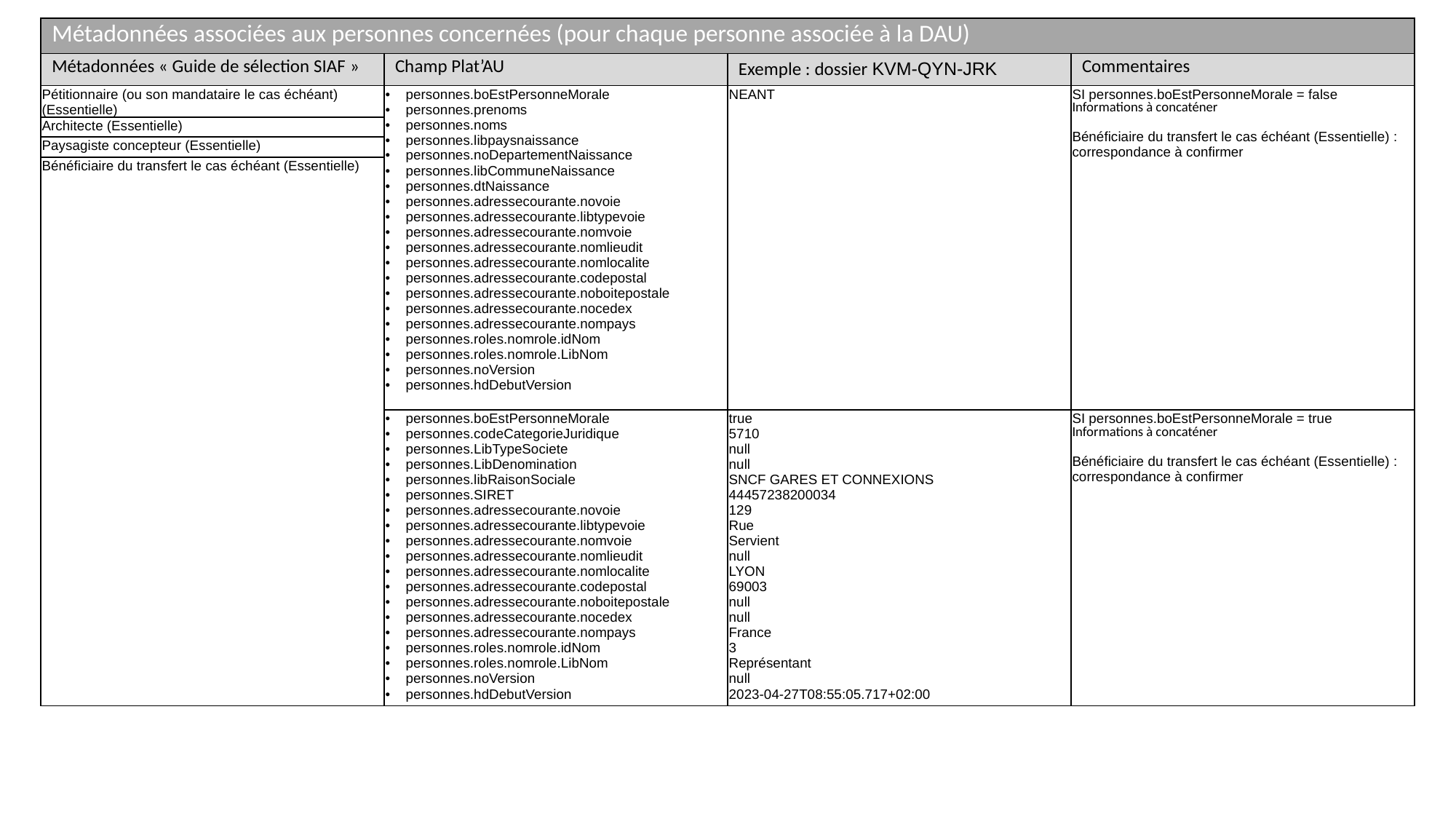

| Métadonnées associées aux personnes concernées (pour chaque personne associée à la DAU) |  |  |  |
| --- | --- | --- | --- |
| Métadonnées « Guide de sélection SIAF » | Champ Plat’AU | Exemple : dossier KVM-QYN-JRK | Commentaires |
| Pétitionnaire (ou son mandataire le cas échéant) (Essentielle) | personnes.boEstPersonneMorale personnes.prenoms personnes.noms personnes.libpaysnaissance personnes.noDepartementNaissance personnes.libCommuneNaissance personnes.dtNaissance personnes.adressecourante.novoie personnes.adressecourante.libtypevoie personnes.adressecourante.nomvoie personnes.adressecourante.nomlieudit personnes.adressecourante.nomlocalite personnes.adressecourante.codepostal personnes.adressecourante.noboitepostale personnes.adressecourante.nocedex personnes.adressecourante.nompays personnes.roles.nomrole.idNom personnes.roles.nomrole.LibNom personnes.noVersion personnes.hdDebutVersion | NEANT | SI personnes.boEstPersonneMorale = false Informations à concaténer Bénéficiaire du transfert le cas échéant (Essentielle) : correspondance à confirmer |
| Architecte (Essentielle) | dossier.terrains.refCadastrales.prefixeReference dossier.terrains.refCadastrales.sectionReference dossier.terrains.refCadastrales.noReference | 000 AS 0130 |  |
| Paysagiste concepteur (Essentielle) | dossier.latitude dossier.longitude | null null |  |
| Bénéficiaire du transfert le cas échéant (Essentielle) |  |  |  |
|  | personnes.boEstPersonneMorale personnes.codeCategorieJuridique personnes.LibTypeSociete personnes.LibDenomination personnes.libRaisonSociale personnes.SIRET personnes.adressecourante.novoie personnes.adressecourante.libtypevoie personnes.adressecourante.nomvoie personnes.adressecourante.nomlieudit personnes.adressecourante.nomlocalite personnes.adressecourante.codepostal personnes.adressecourante.noboitepostale personnes.adressecourante.nocedex personnes.adressecourante.nompays personnes.roles.nomrole.idNom personnes.roles.nomrole.LibNom personnes.noVersion personnes.hdDebutVersion | true 5710 null null SNCF GARES ET CONNEXIONS 44457238200034 129 Rue Servient null LYON 69003 null null France 3 Représentant null 2023-04-27T08:55:05.717+02:00 | SI personnes.boEstPersonneMorale = true Informations à concaténer Bénéficiaire du transfert le cas échéant (Essentielle) : correspondance à confirmer |